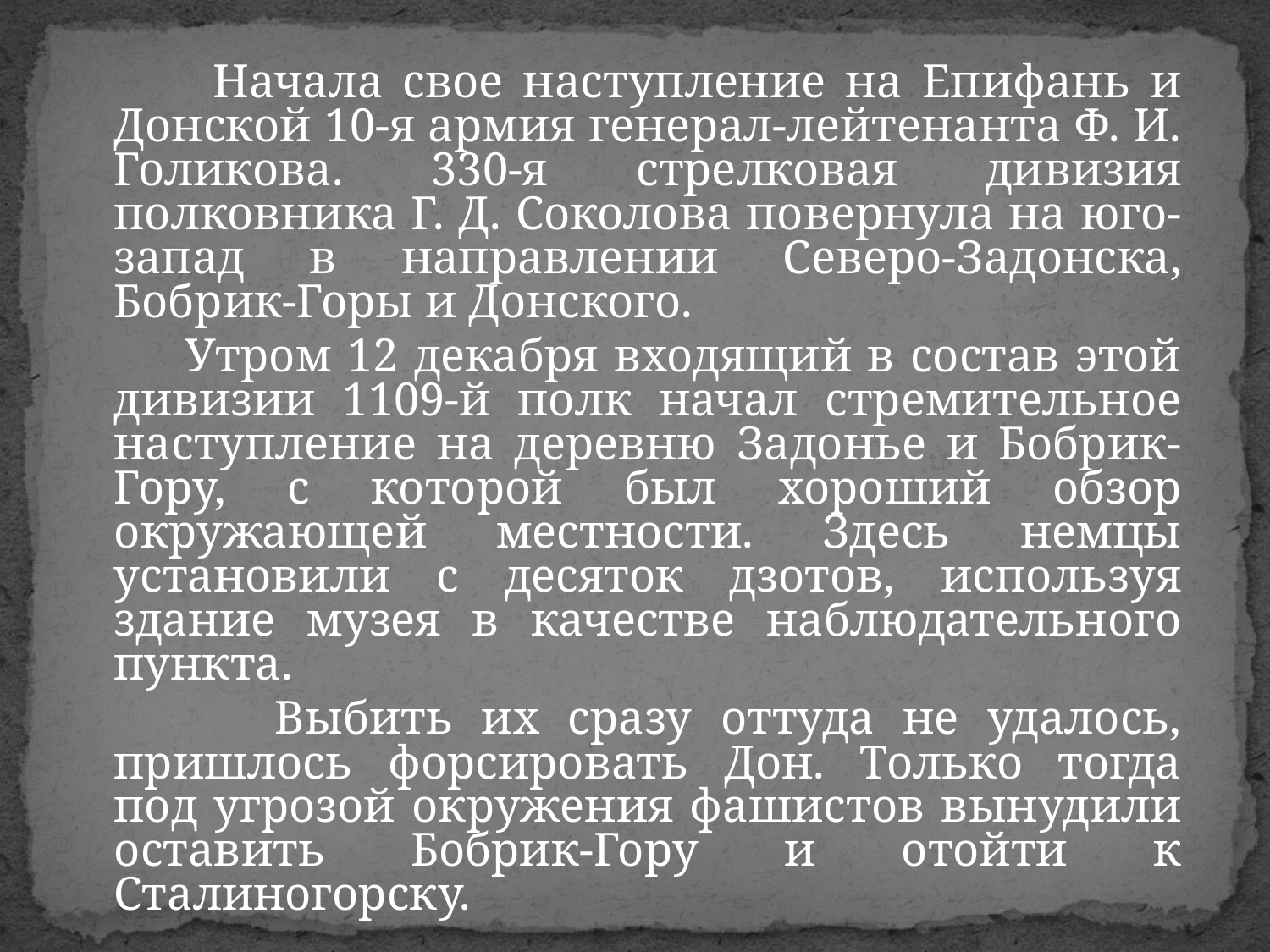

Начала свое наступление на Епифань и Донской 10-я армия генерал-лейтенанта Ф. И. Голикова. 330-я стрелковая дивизия полковника Г. Д. Соколова повернула на юго-запад в направлении Северо-Задонска, Бобрик-Горы и Донского.
       Утром 12 декабря входящий в состав этой дивизии 1109-й полк начал стремительное наступление на деревню Задонье и Бобрик-Гору, с которой был хороший обзор окружающей местности. Здесь немцы установили с десяток дзотов, используя здание музея в качестве наблюдательного пункта.
       Выбить их сразу оттуда не удалось, пришлось форсировать Дон. Только тогда под угрозой окружения фашистов вынудили оставить Бобрик-Гору и отойти к Сталиногорску.